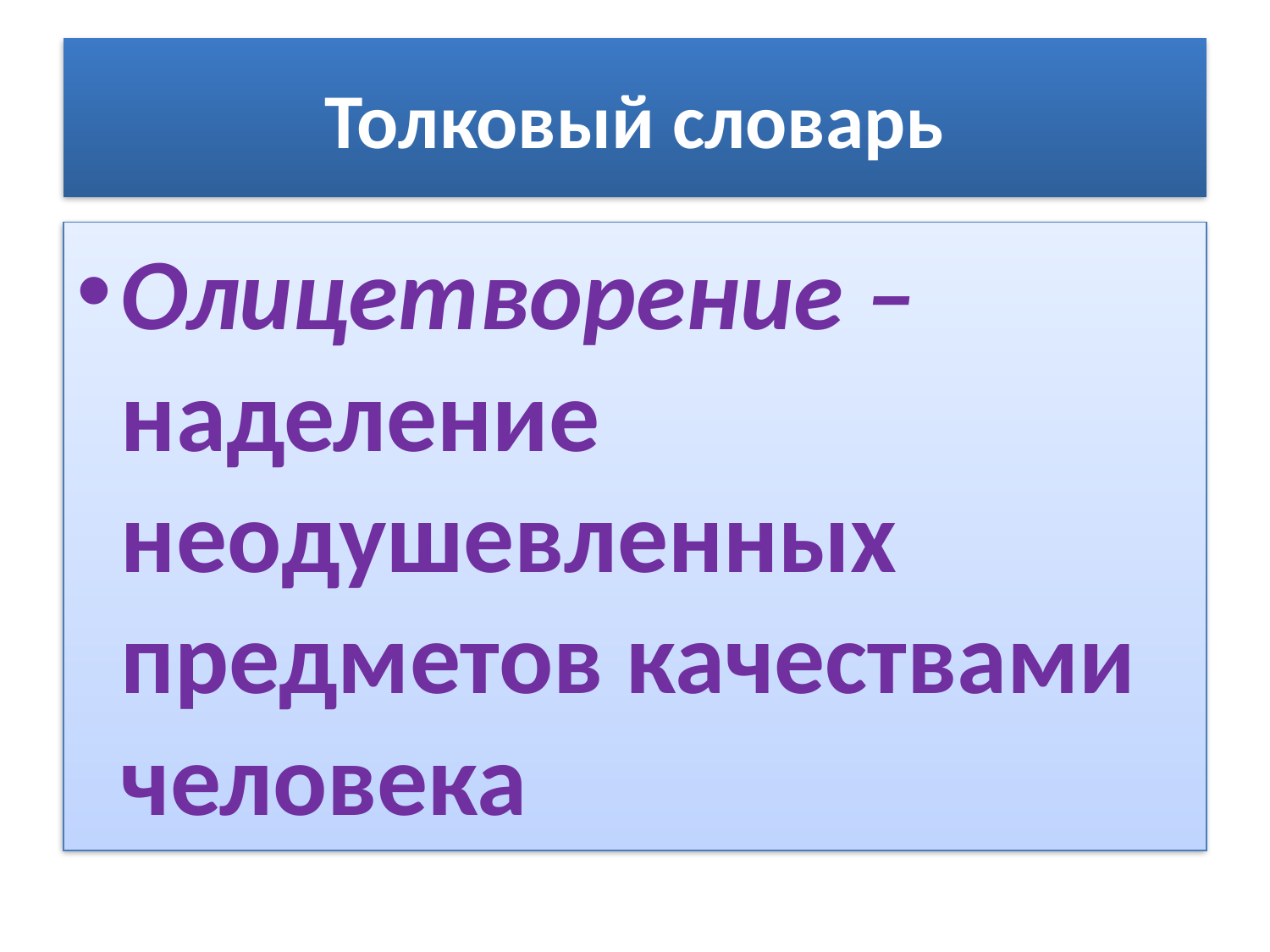

# Толковый словарь
Олицетворение – наделение неодушевленных предметов качествами человека